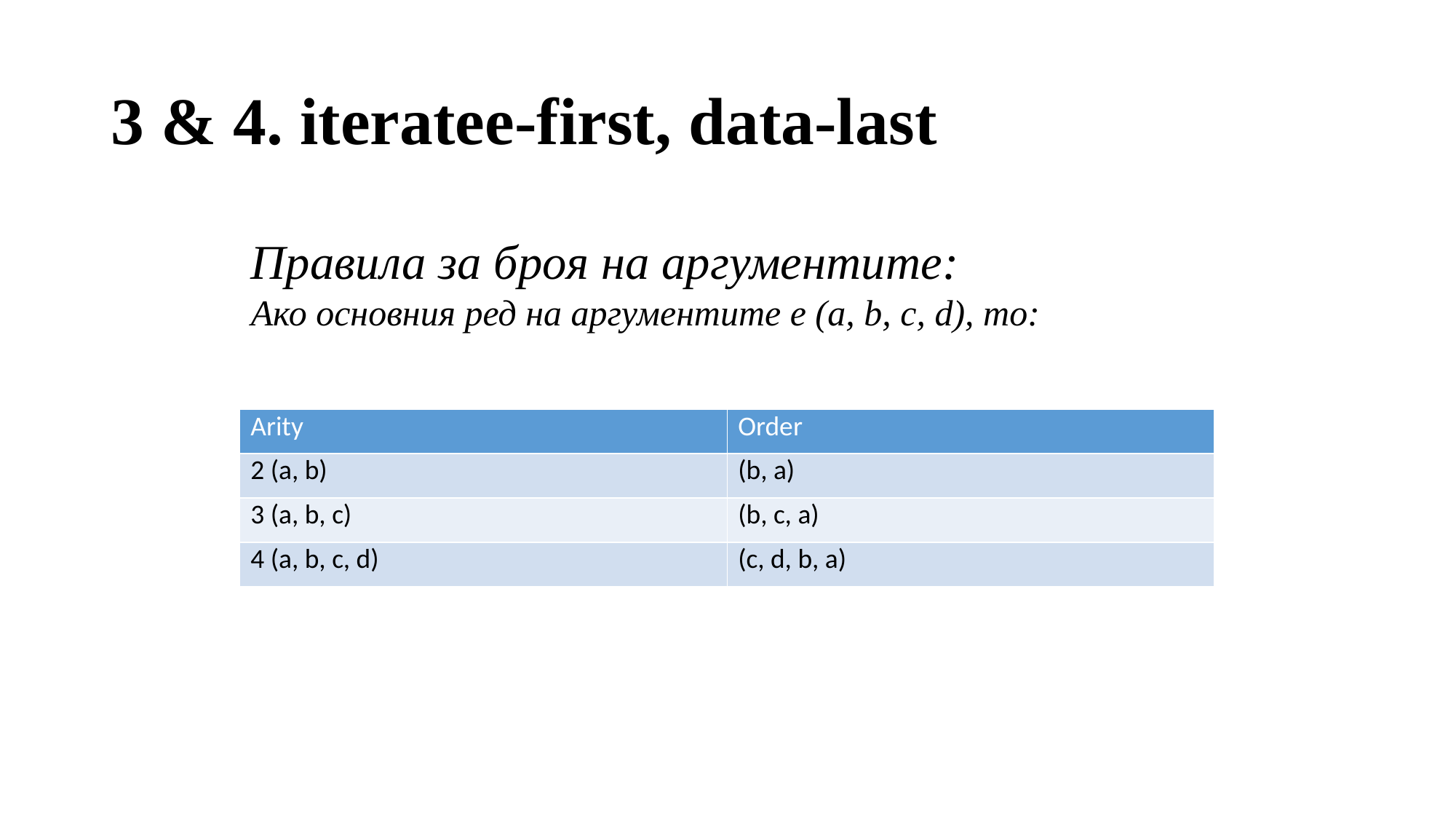

# 3 & 4. iteratee-first, data-last
Правила за броя на аргументите:
Ако основния ред на аргументите е (a, b, c, d), то:
| Arity | Order |
| --- | --- |
| 2 (a, b) | (b, a) |
| 3 (a, b, c) | (b, c, a) |
| 4 (a, b, c, d) | (c, d, b, a) |